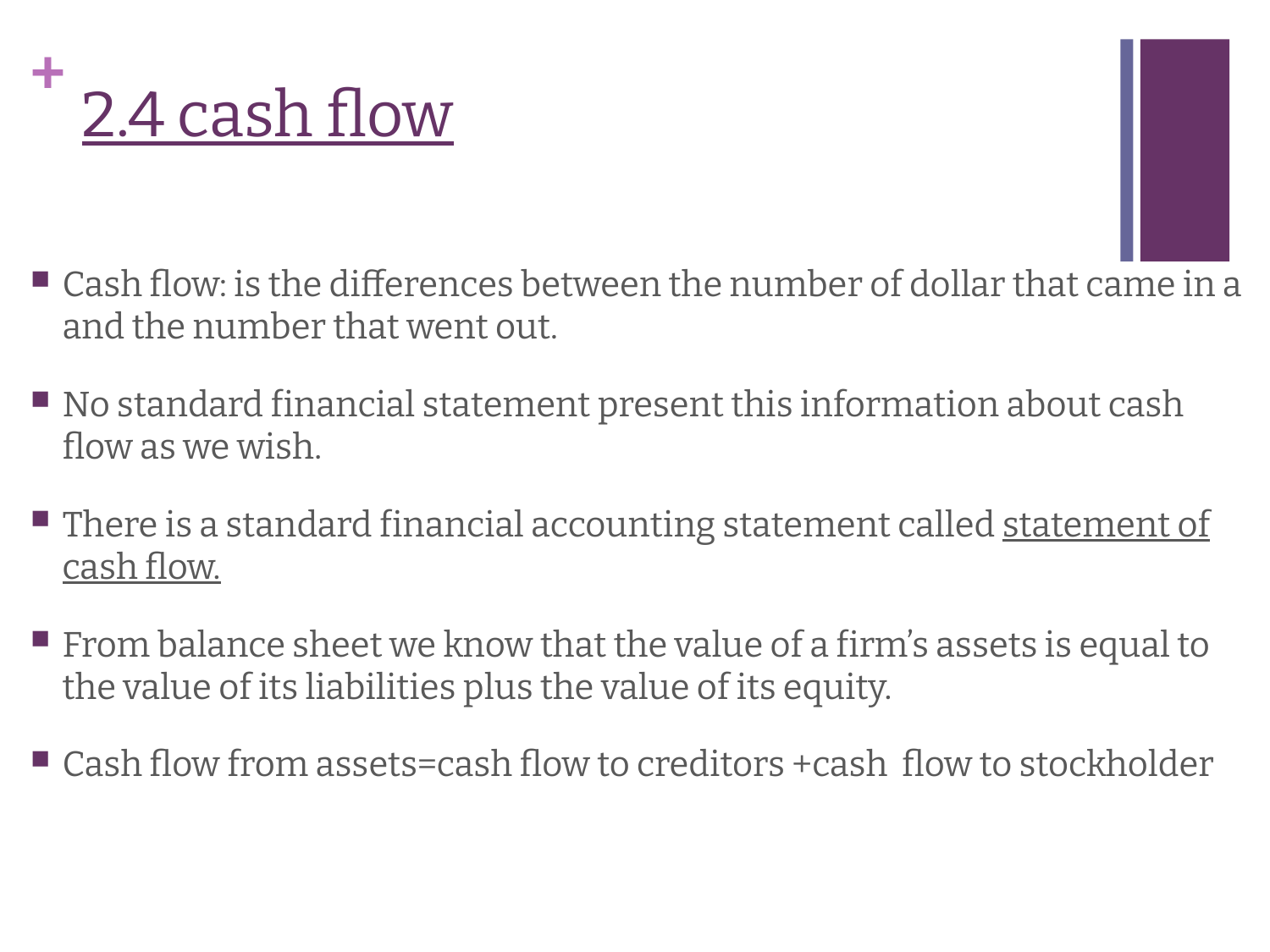

# 2.4 cash flow
Cash flow: is the differences between the number of dollar that came in a and the number that went out.
No standard financial statement present this information about cash flow as we wish.
There is a standard financial accounting statement called statement of cash flow.
From balance sheet we know that the value of a firm’s assets is equal to the value of its liabilities plus the value of its equity.
Cash flow from assets=cash flow to creditors +cash  flow to stockholder